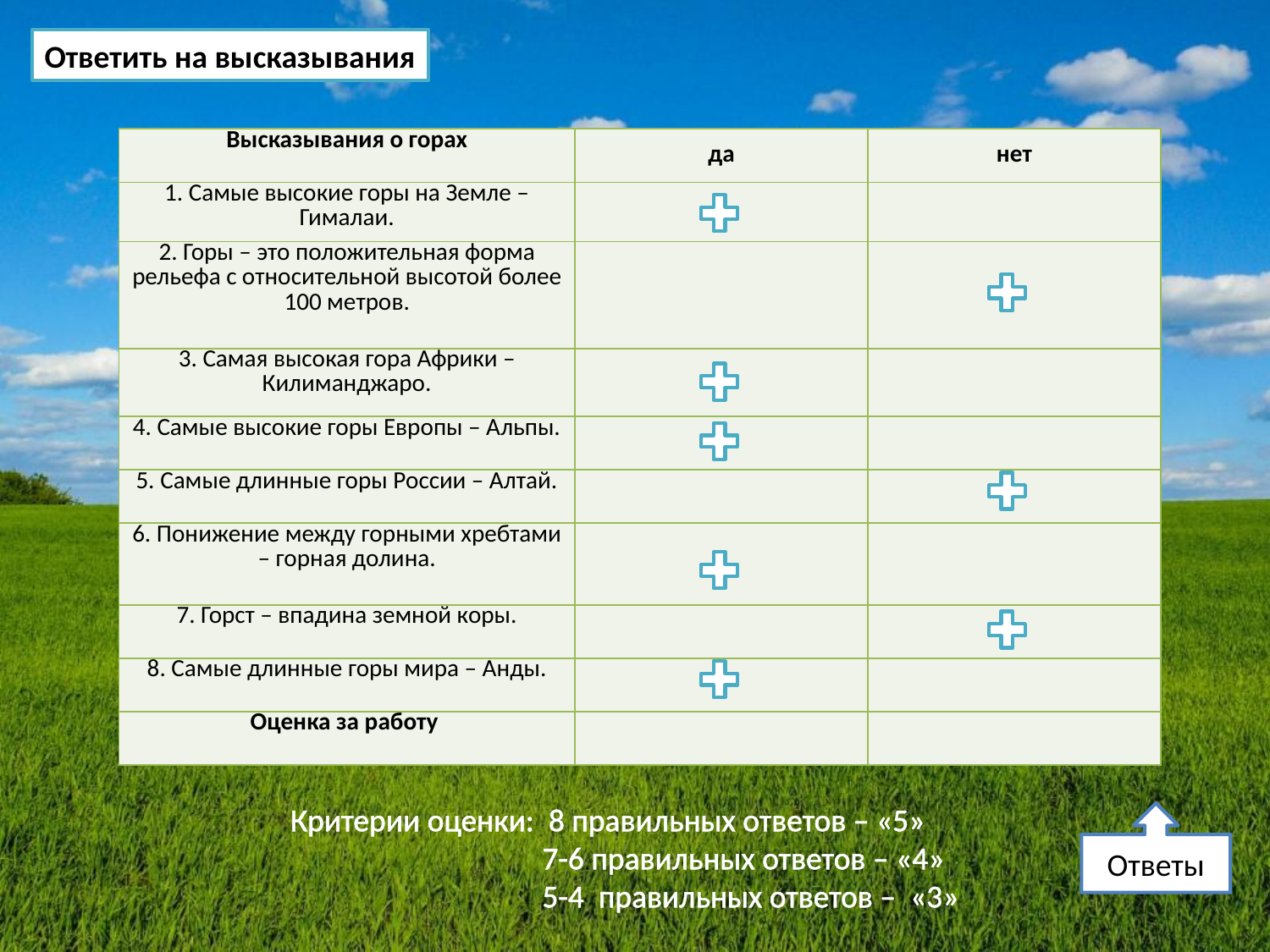

Ответить на высказывания
| Высказывания о горах | да | нет |
| --- | --- | --- |
| 1. Самые высокие горы на Земле – Гималаи. |  |  |
| 2. Горы – это положительная форма рельефа с относительной высотой более 100 метров. |  |  |
| 3. Самая высокая гора Африки – Килиманджаро. |  |  |
| 4. Самые высокие горы Европы – Альпы. |  |  |
| 5. Самые длинные горы России – Алтай. |  |  |
| 6. Понижение между горными хребтами – горная долина. |  |  |
| 7. Горст – впадина земной коры. |  |  |
| 8. Самые длинные горы мира – Анды. |  |  |
| Оценка за работу |  |  |

Критерии оценки:  8 правильных ответов – «5»
                                   7-6 правильных ответов – «4»
                                   5-4  правильных ответов –  «3»
Ответы